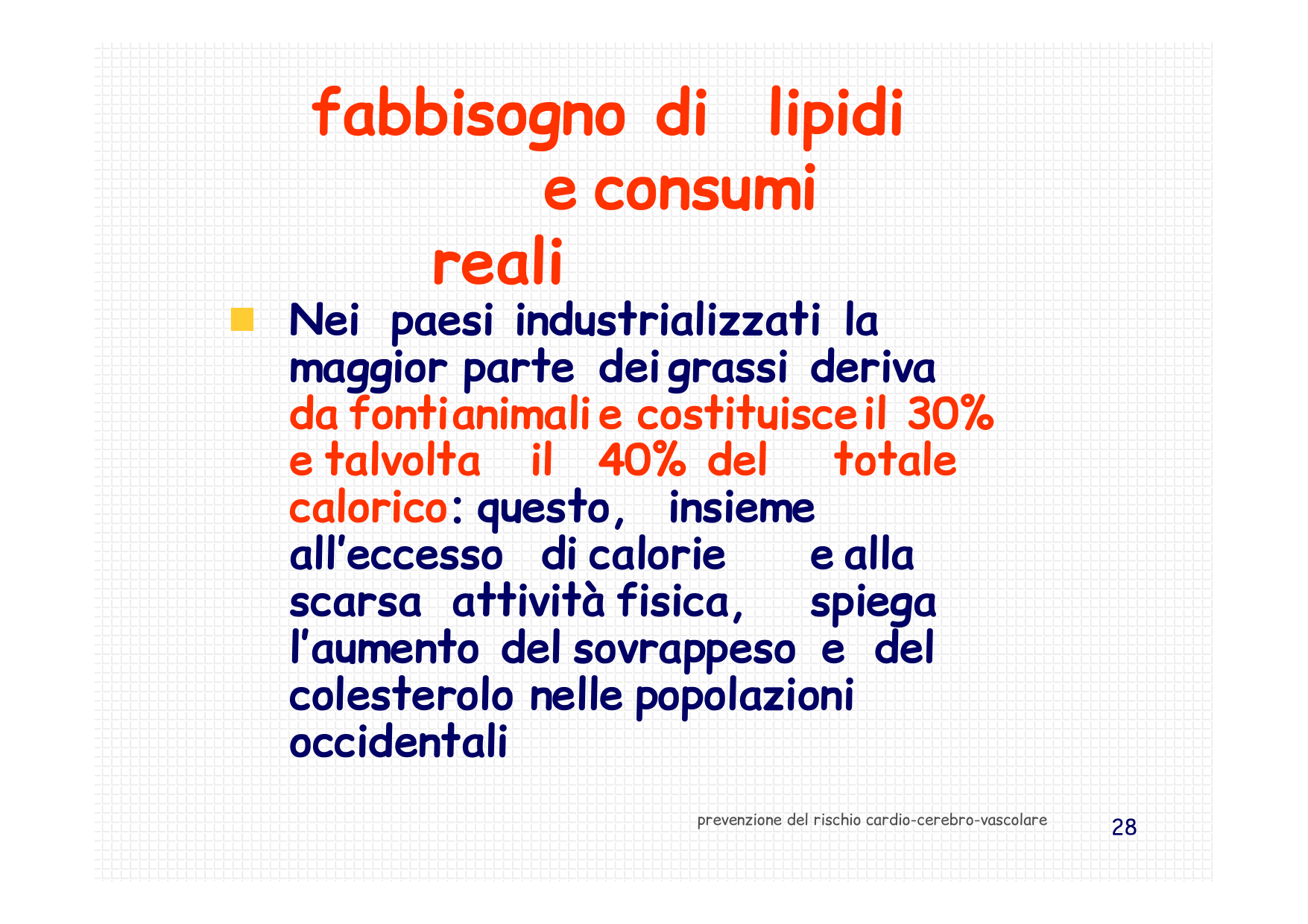

fabbisogno	di	lipidi	e consumi	reali
Nei	paesi	 industrializzati		la maggior	 parte		dei	grassi	deriva	da fonti	animali	e	 costituisce	il	30%	e talvolta		 il		40%		del		totale		 calorico: questo,		insieme		all’eccesso		di calorie		e	alla	 scarsa	attività fisica,	spiega	l’aumento	del sovrappeso	 e	 del	colesterolo	 nelle popolazioni	occidentali

prevenzione del rischio cardio-cerebro-vascolare
28